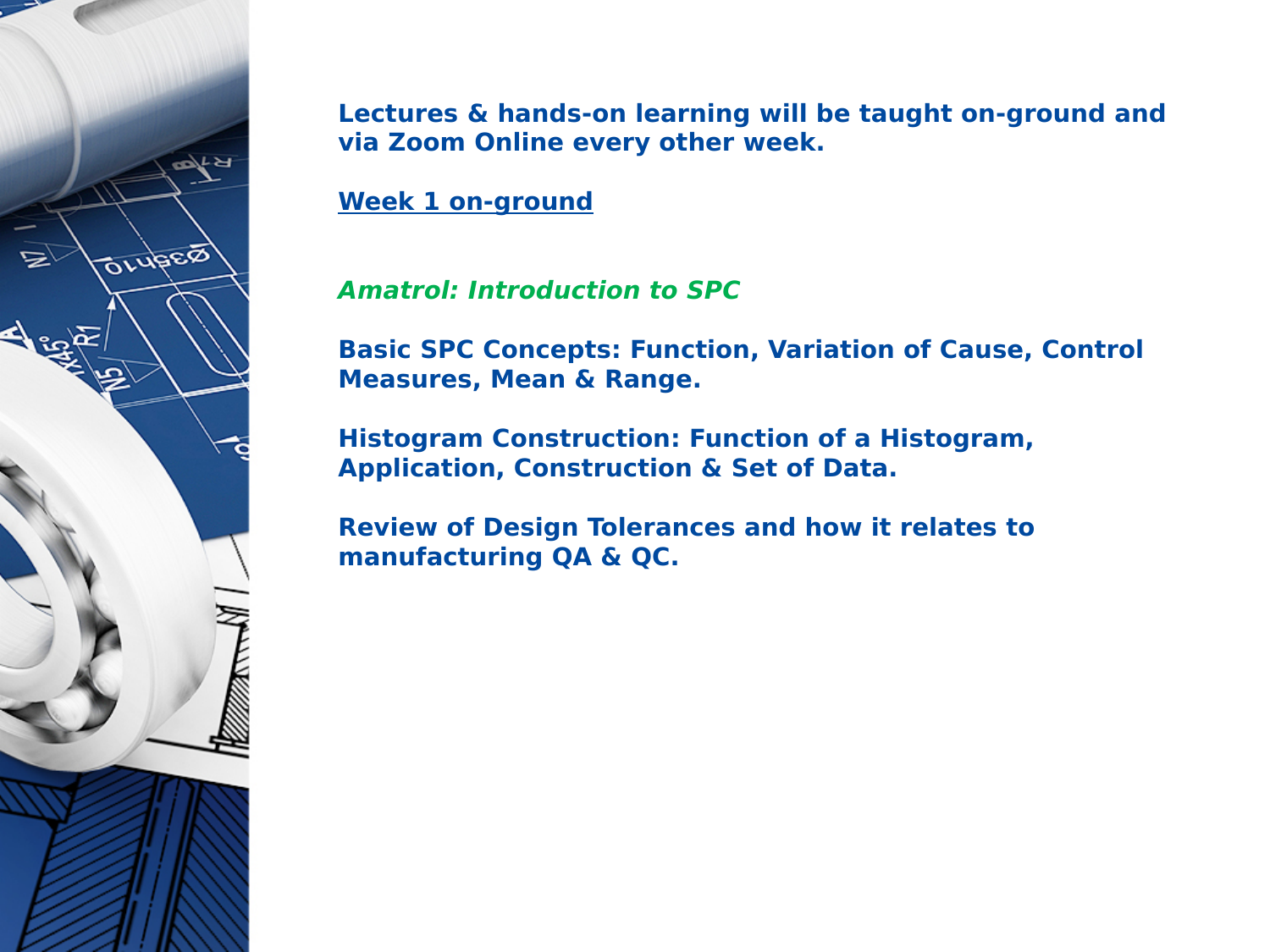

# Lectures & hands-on learning will be taught on-ground and via Zoom Online every other week. Week 1 on-ground Amatrol: Introduction to SPC Basic SPC Concepts: Function, Variation of Cause, Control Measures, Mean & Range. Histogram Construction: Function of a Histogram, Application, Construction & Set of Data. Review of Design Tolerances and how it relates to manufacturing QA & QC.